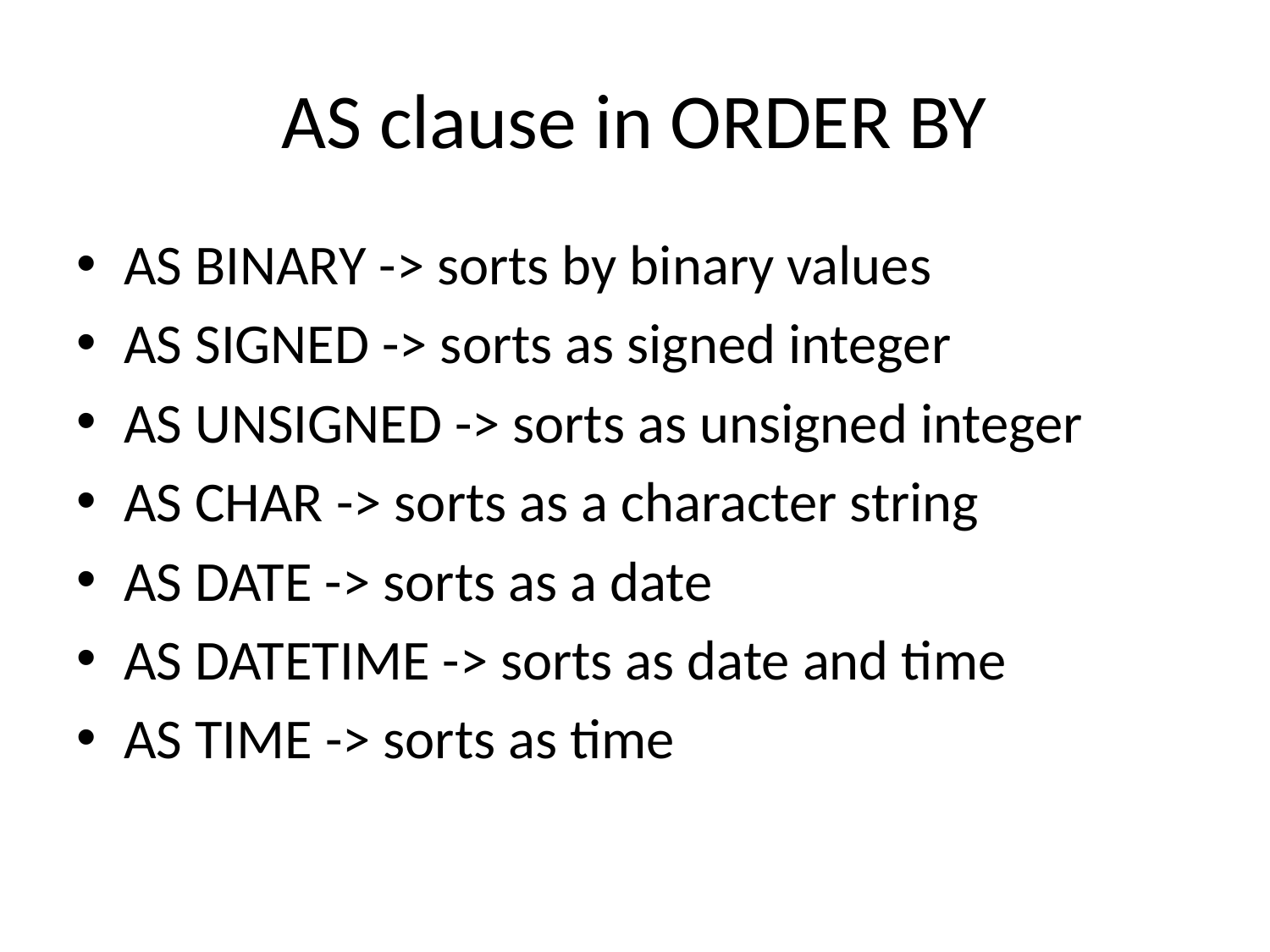

# AS clause in ORDER BY
AS BINARY -> sorts by binary values
AS SIGNED -> sorts as signed integer
AS UNSIGNED -> sorts as unsigned integer
AS CHAR -> sorts as a character string
AS DATE -> sorts as a date
AS DATETIME -> sorts as date and time
AS TIME -> sorts as time